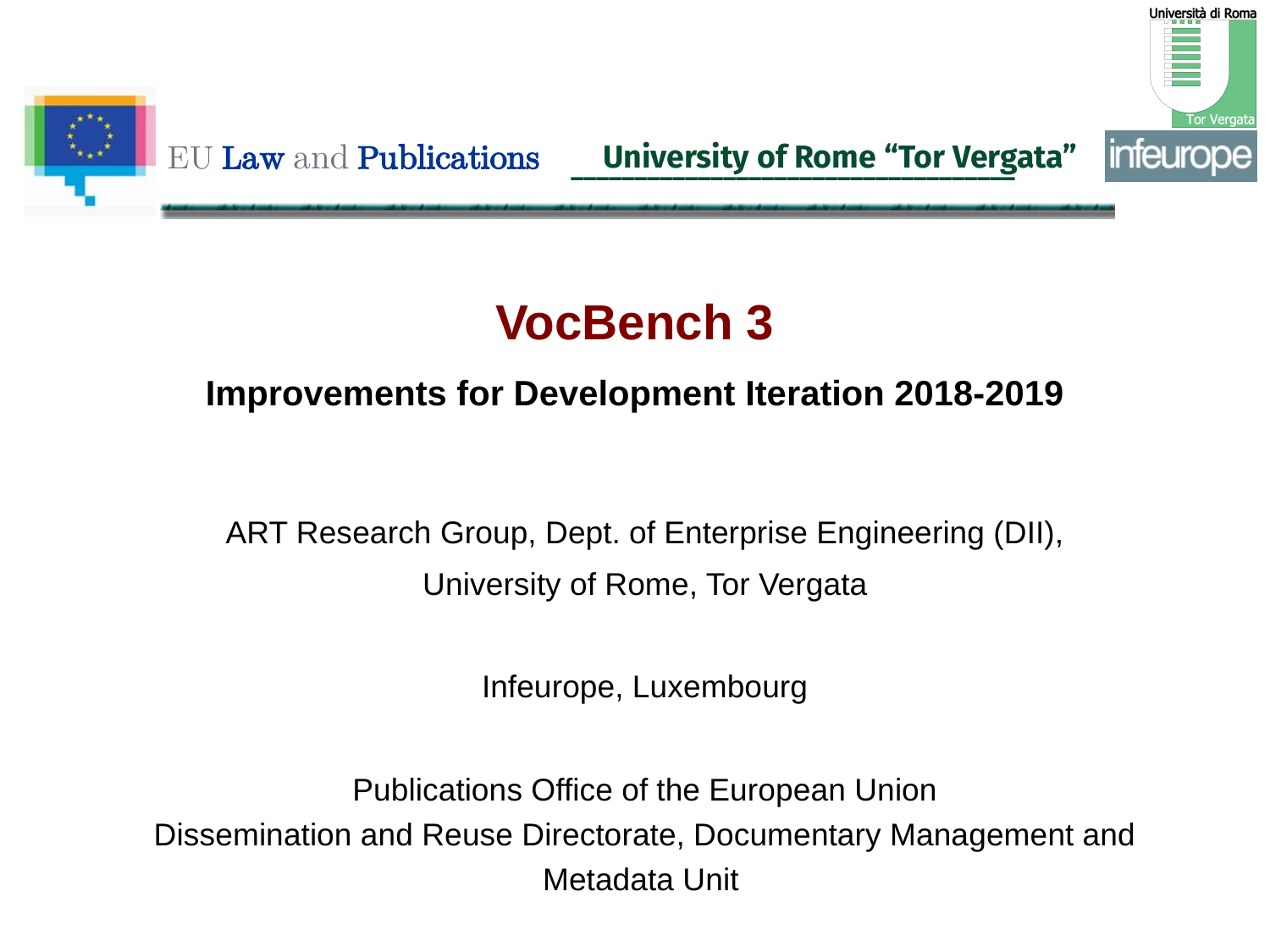

# VocBench 3 Improvements for Development Iteration 2018-2019
ART Research Group, Dept. of Enterprise Engineering (DII),
University of Rome, Tor Vergata

Infeurope, Luxembourg

Publications Office of the European Union
Dissemination and Reuse Directorate, Documentary Management and Metadata Unit